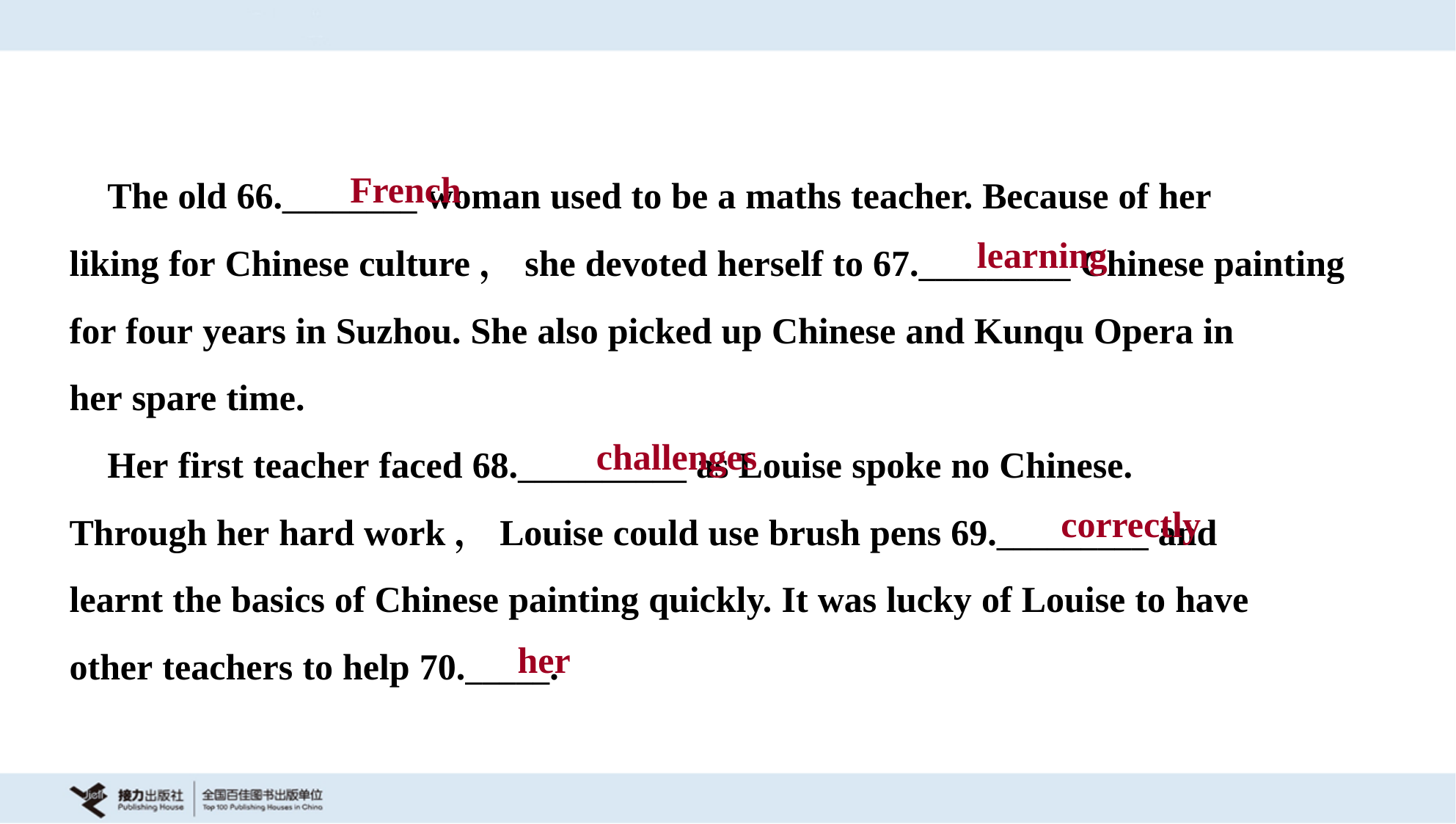

French
    The old 66.________ woman used to be a maths teacher. Because of her
liking for Chinese culture，she devoted herself to 67._________ Chinese painting
for four years in Suzhou. She also picked up Chinese and Kunqu Opera in
her spare time.
    Her first teacher faced 68.__________ as Louise spoke no Chinese.
Through her hard work，Louise could use brush pens 69._________ and
learnt the basics of Chinese painting quickly. It was lucky of Louise to have
other teachers to help 70._____.
learning
challenges
correctly
her